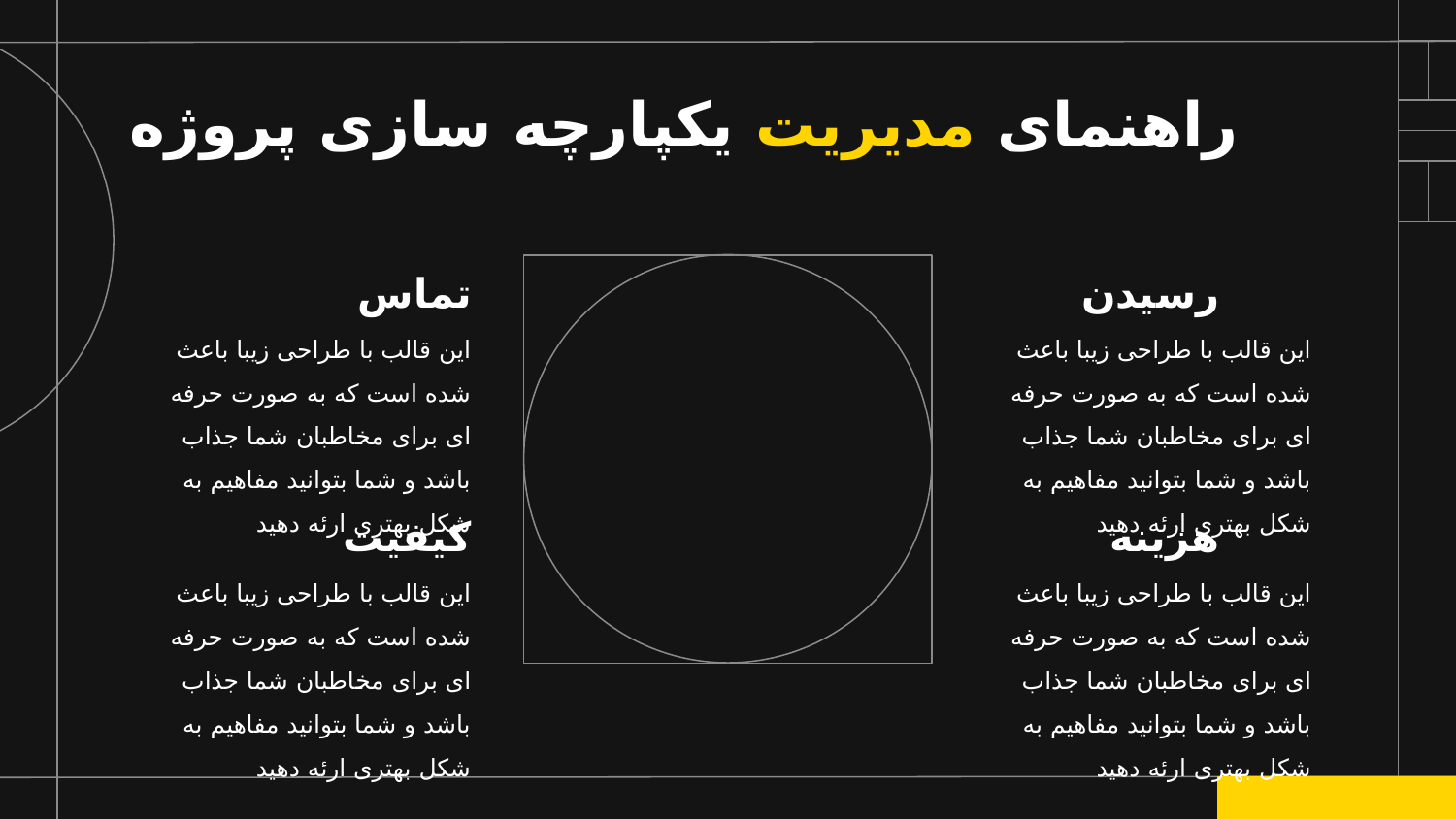

# راهنمای مدیریت یکپارچه سازی پروژه

تماس
رسیدن

این قالب با طراحی زیبا باعث شده است که به صورت حرفه ای برای مخاطبان شما جذاب باشد و شما بتوانید مفاهیم به شکل بهتری ارئه دهید
این قالب با طراحی زیبا باعث شده است که به صورت حرفه ای برای مخاطبان شما جذاب باشد و شما بتوانید مفاهیم به شکل بهتری ارئه دهید
کیفیت
هزینه
این قالب با طراحی زیبا باعث شده است که به صورت حرفه ای برای مخاطبان شما جذاب باشد و شما بتوانید مفاهیم به شکل بهتری ارئه دهید
این قالب با طراحی زیبا باعث شده است که به صورت حرفه ای برای مخاطبان شما جذاب باشد و شما بتوانید مفاهیم به شکل بهتری ارئه دهید